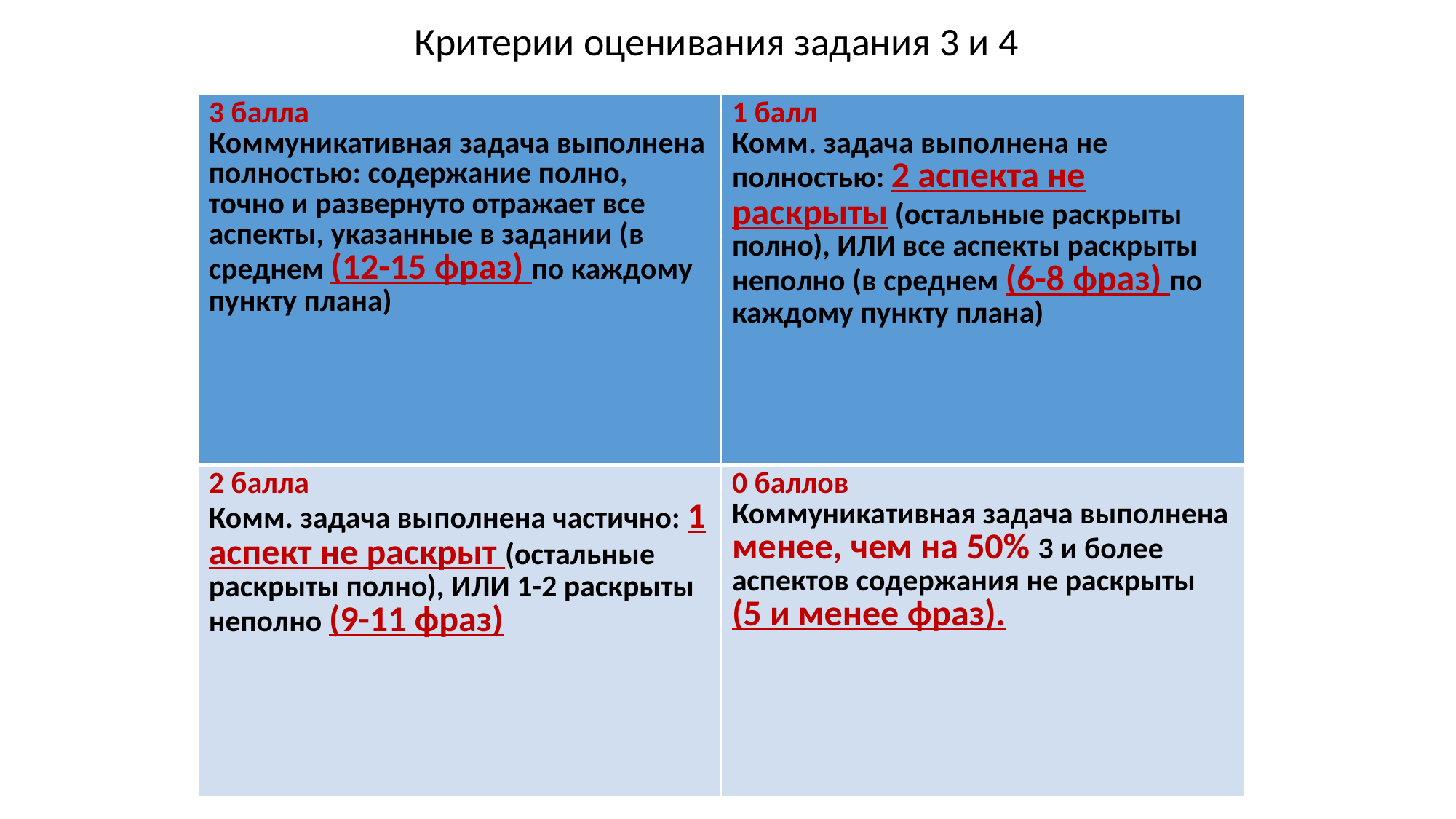

# Критерии оценивания задания 3 и 4
| 3 балла Коммуникативная задача выполнена полностью: содержание полно, точно и развернуто отражает все аспекты, указанные в задании (в среднем (12-15 фраз) по каждому пункту плана) | 1 балл Комм. задача выполнена не полностью: 2 аспекта не раскрыты (остальные раскрыты полно), ИЛИ все аспекты раскрыты неполно (в среднем (6-8 фраз) по каждому пункту плана) |
| --- | --- |
| 2 балла Комм. задача выполнена частично: 1 аспект не раскрыт (остальные раскрыты полно), ИЛИ 1-2 раскрыты неполно (9-11 фраз) | 0 баллов Коммуникативная задача выполнена менее, чем на 50% 3 и более аспектов содержания не раскрыты (5 и менее фраз). |